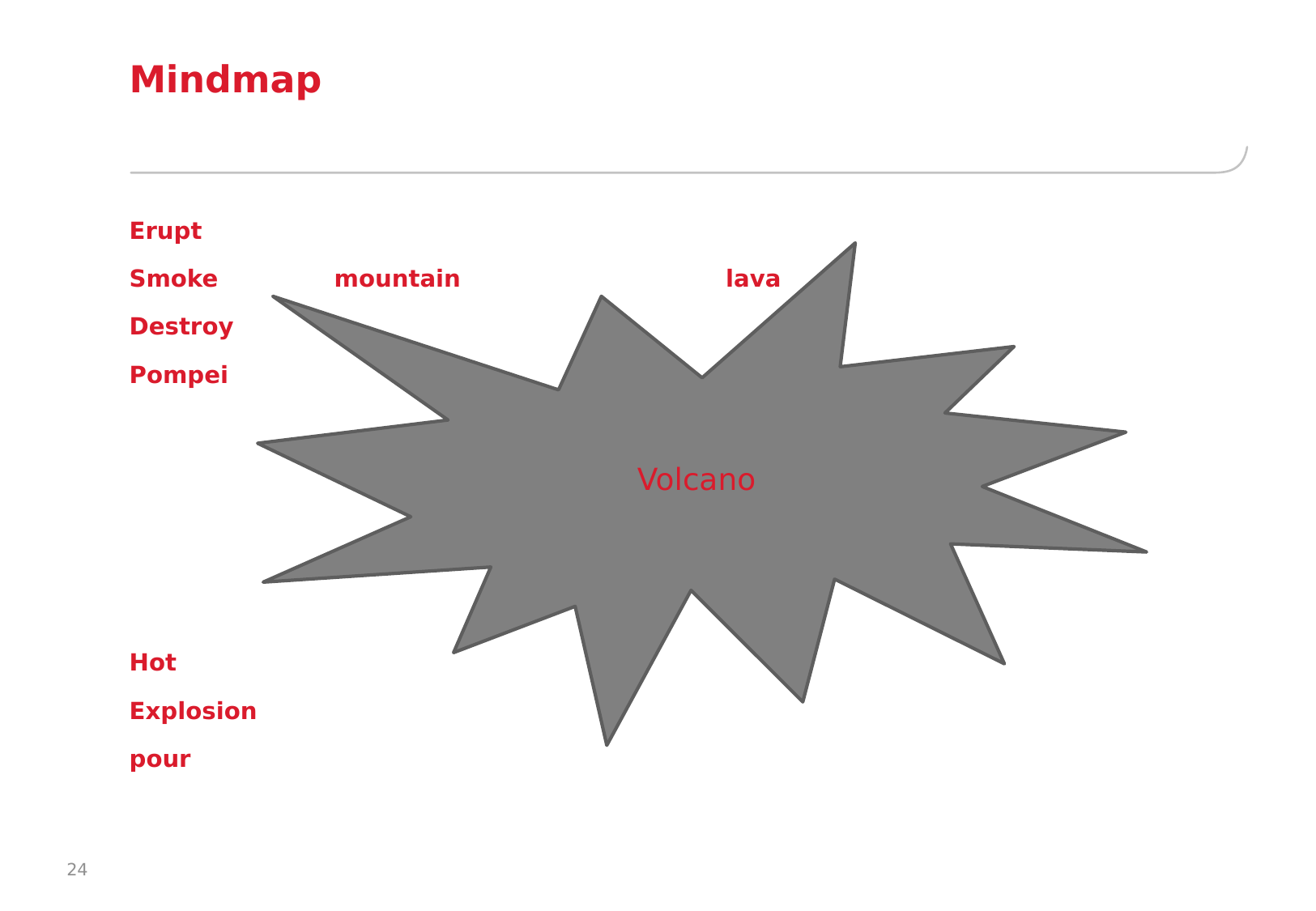

# Mindmap
Erupt
Smoke              mountain                                lava
Destroy
Pompei

Hot
Explosion
pour

Volcano

24